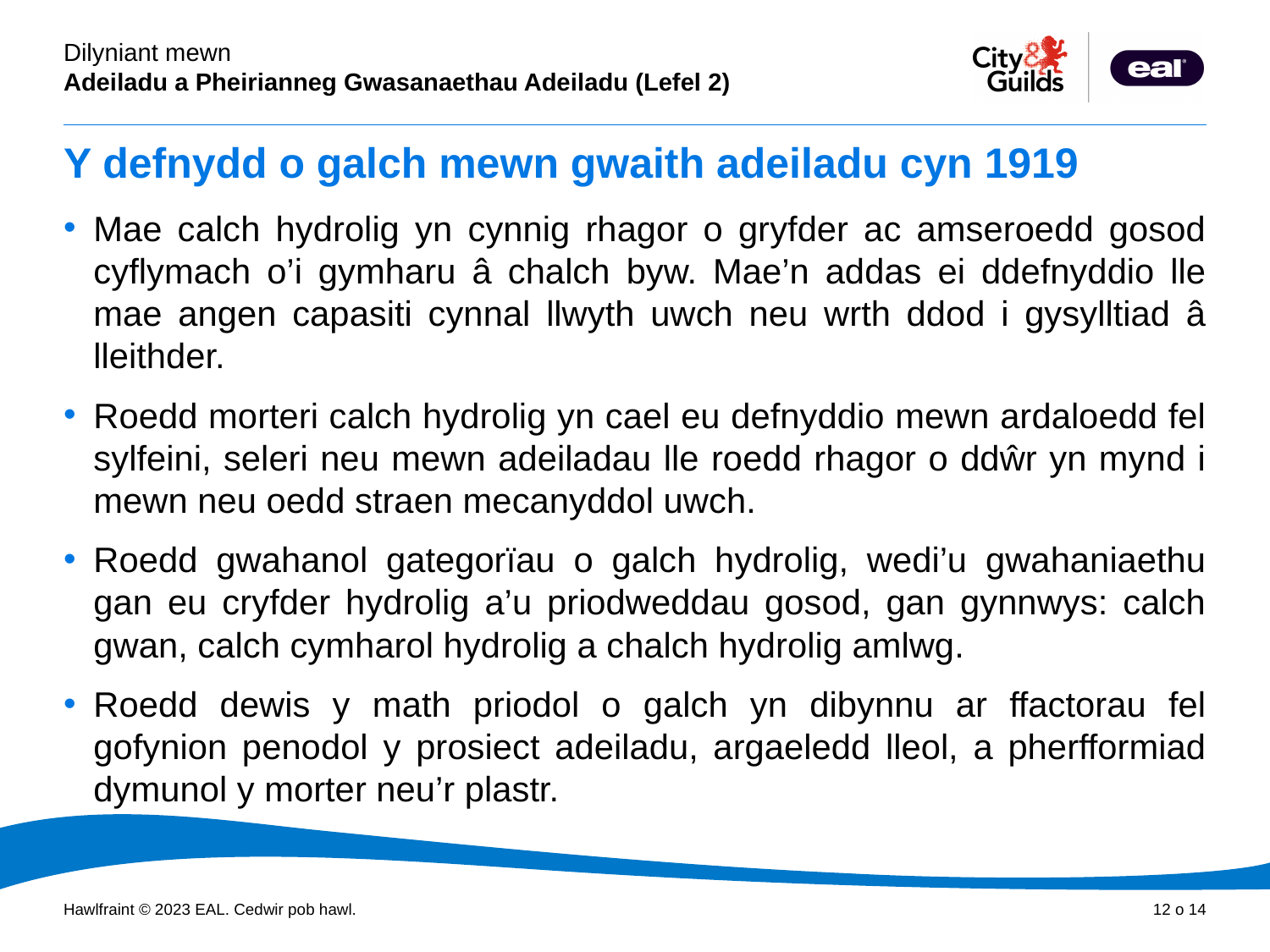

Y defnydd o galch mewn gwaith adeiladu cyn 1919
Mae calch hydrolig yn cynnig rhagor o gryfder ac amseroedd gosod cyflymach o’i gymharu â chalch byw. Mae’n addas ei ddefnyddio lle mae angen capasiti cynnal llwyth uwch neu wrth ddod i gysylltiad â lleithder.
Roedd morteri calch hydrolig yn cael eu defnyddio mewn ardaloedd fel sylfeini, seleri neu mewn adeiladau lle roedd rhagor o ddŵr yn mynd i mewn neu oedd straen mecanyddol uwch.
Roedd gwahanol gategorïau o galch hydrolig, wedi’u gwahaniaethu gan eu cryfder hydrolig a’u priodweddau gosod, gan gynnwys: calch gwan, calch cymharol hydrolig a chalch hydrolig amlwg.
Roedd dewis y math priodol o galch yn dibynnu ar ffactorau fel gofynion penodol y prosiect adeiladu, argaeledd lleol, a pherfformiad dymunol y morter neu’r plastr.